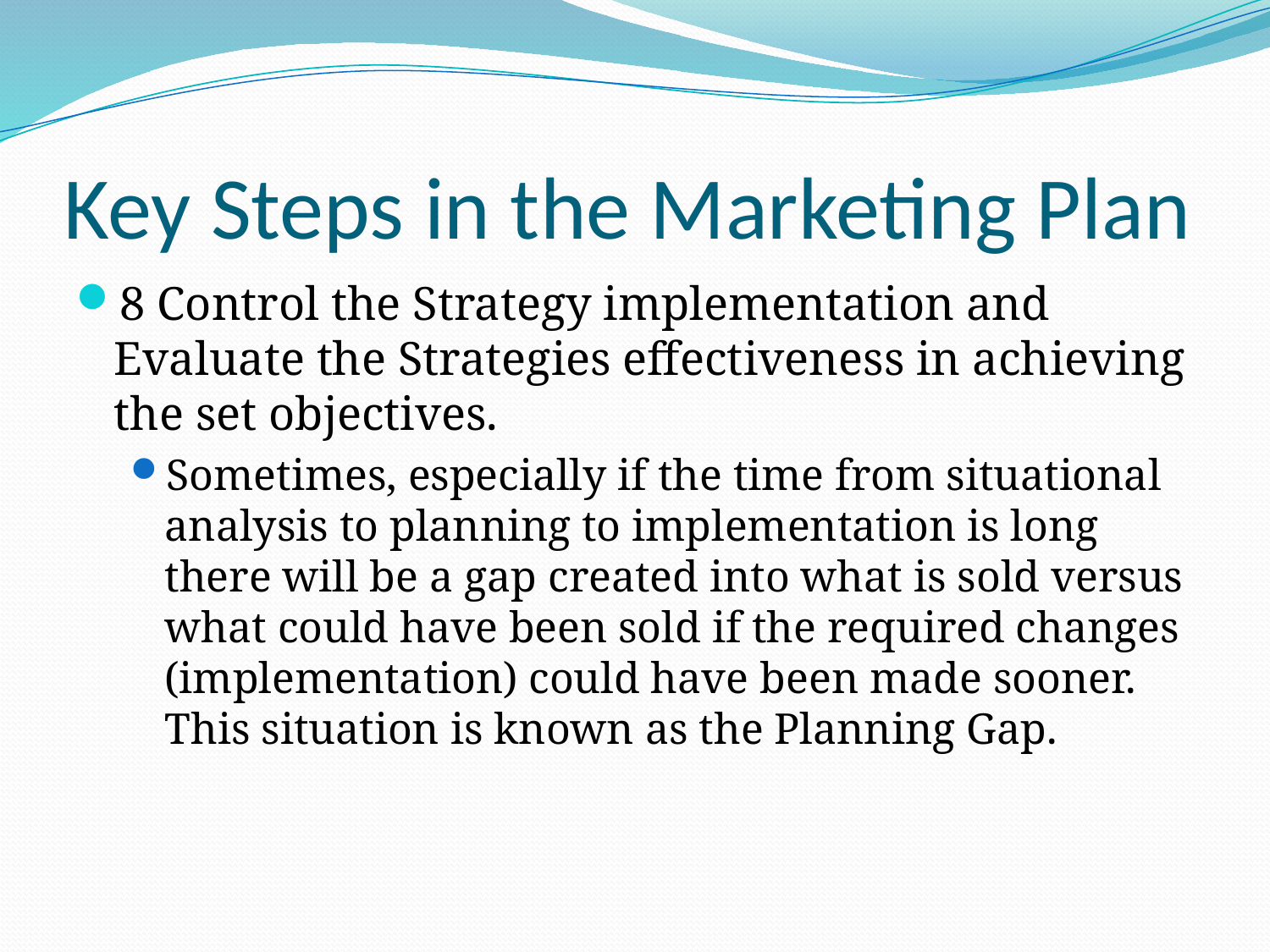

# Key Steps in the Marketing Plan
8 Control the Strategy implementation and Evaluate the Strategies effectiveness in achieving the set objectives.
Sometimes, especially if the time from situational analysis to planning to implementation is long there will be a gap created into what is sold versus what could have been sold if the required changes (implementation) could have been made sooner.  This situation is known as the Planning Gap.